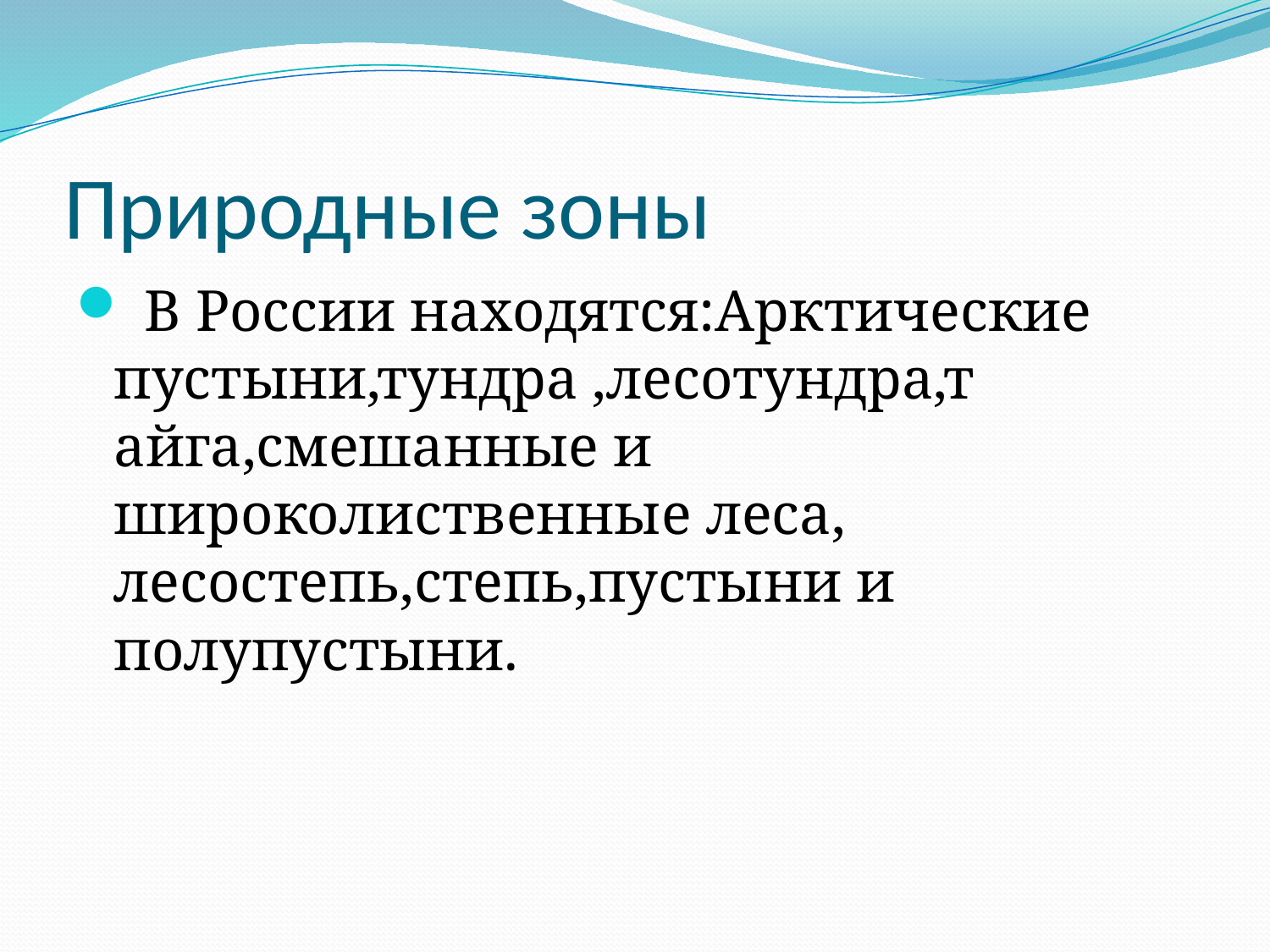

# Природные зоны
 В России находятся:Арктические пустыни,тундра ,лесотундра,т айга,смешанные и широколиственные леса, лесостепь,степь,пустыни и полупустыни.